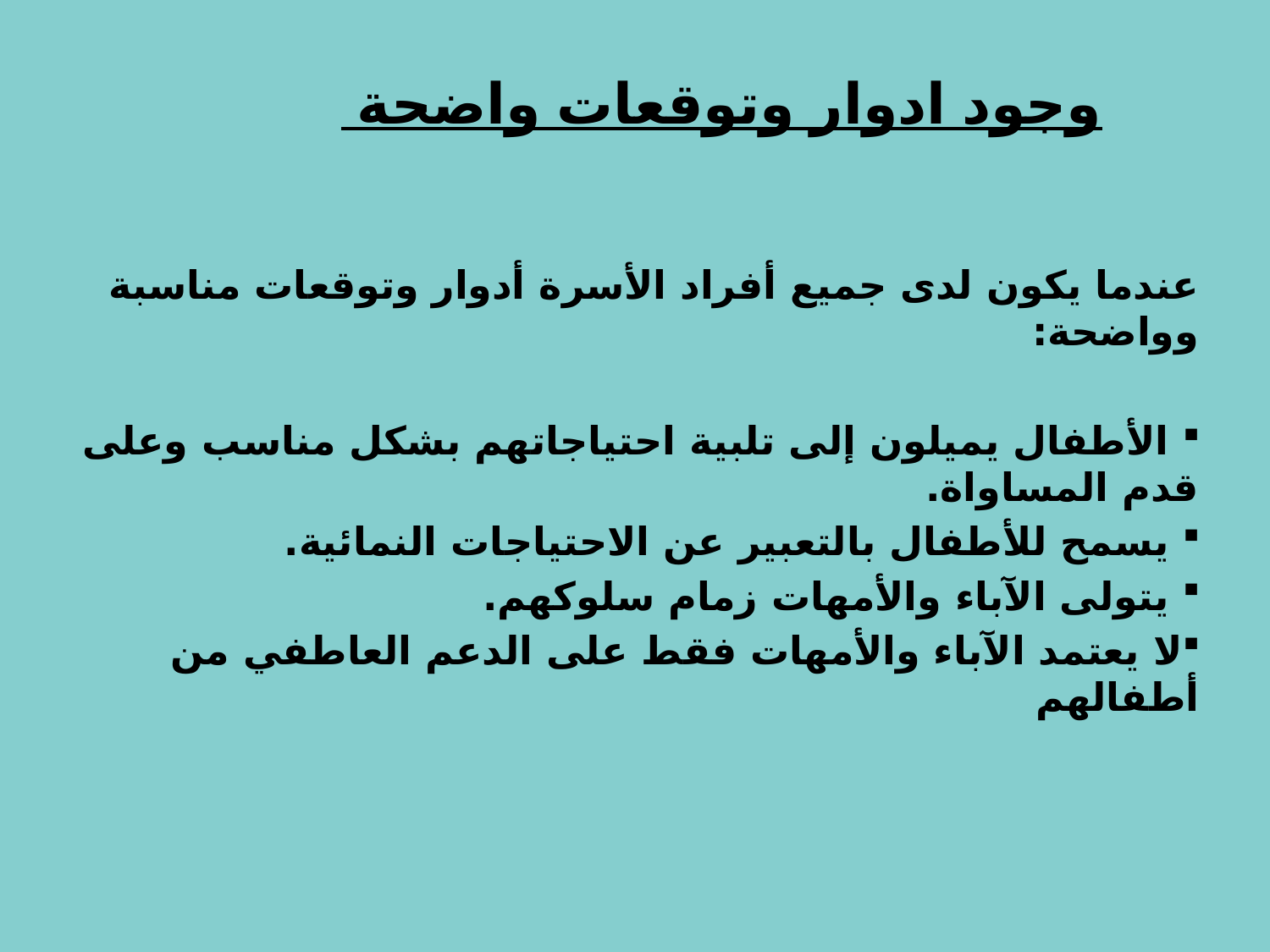

# وجود ادوار وتوقعات واضحة
عندما يكون لدى جميع أفراد الأسرة أدوار وتوقعات مناسبة وواضحة:

 الأطفال يميلون إلى تلبية احتياجاتهم بشكل مناسب وعلى قدم المساواة.
 يسمح للأطفال بالتعبير عن الاحتياجات النمائية.
 يتولى الآباء والأمهات زمام سلوكهم.
لا يعتمد الآباء والأمهات فقط على الدعم العاطفي من أطفالهم